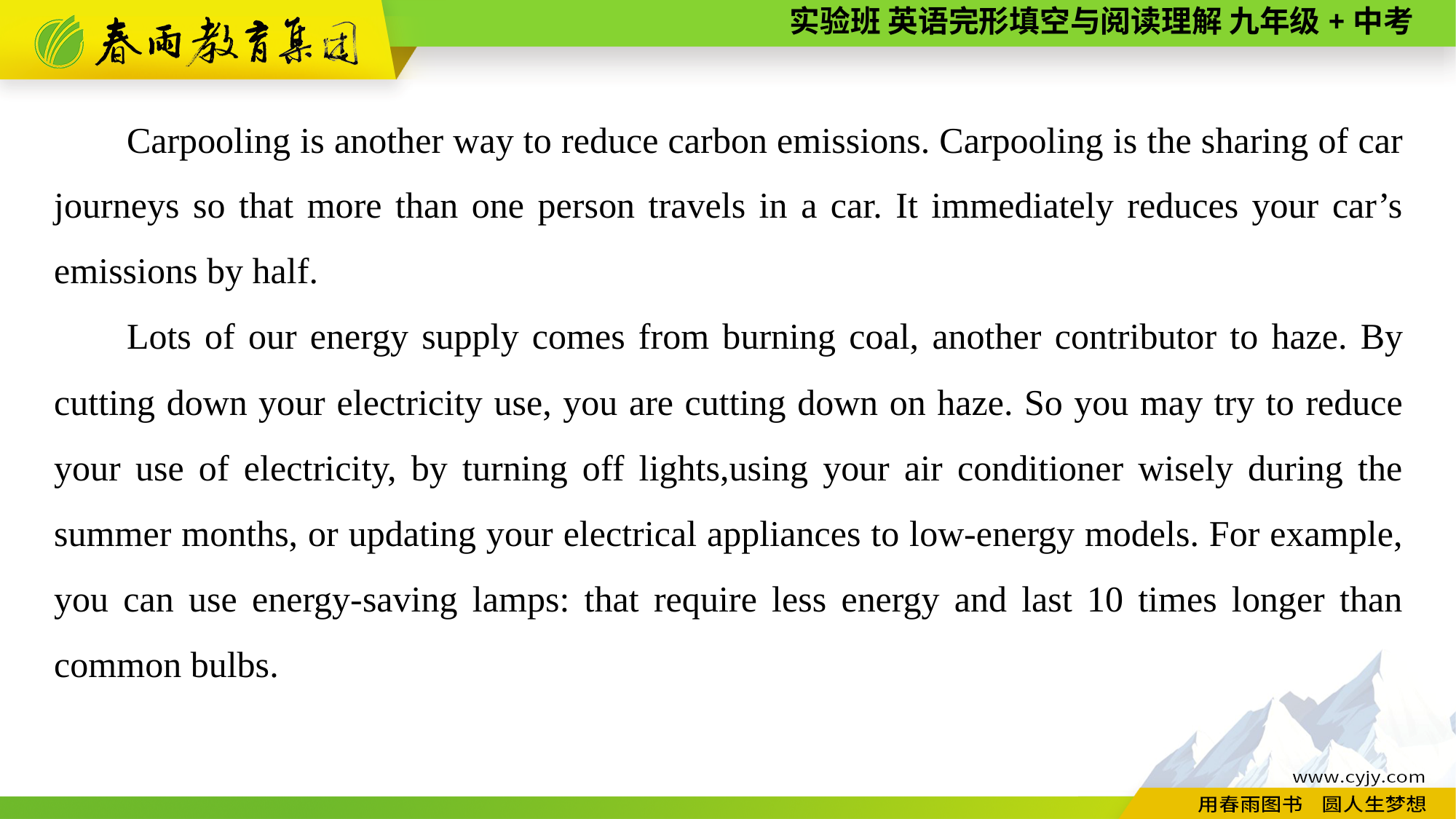

Carpooling is another way to reduce carbon emissions. Carpooling is the sharing of car journeys so that more than one person travels in a car. It immediately reduces your car’s emissions by half.
Lots of our energy supply comes from burning coal, another contributor to haze. By cutting down your electricity use, you are cutting down on haze. So you may try to reduce your use of electricity, by turning off lights,using your air conditioner wisely during the summer months, or updating your electrical appliances to low-energy models. For example, you can use energy-saving lamps: that require less energy and last 10 times longer than common bulbs.